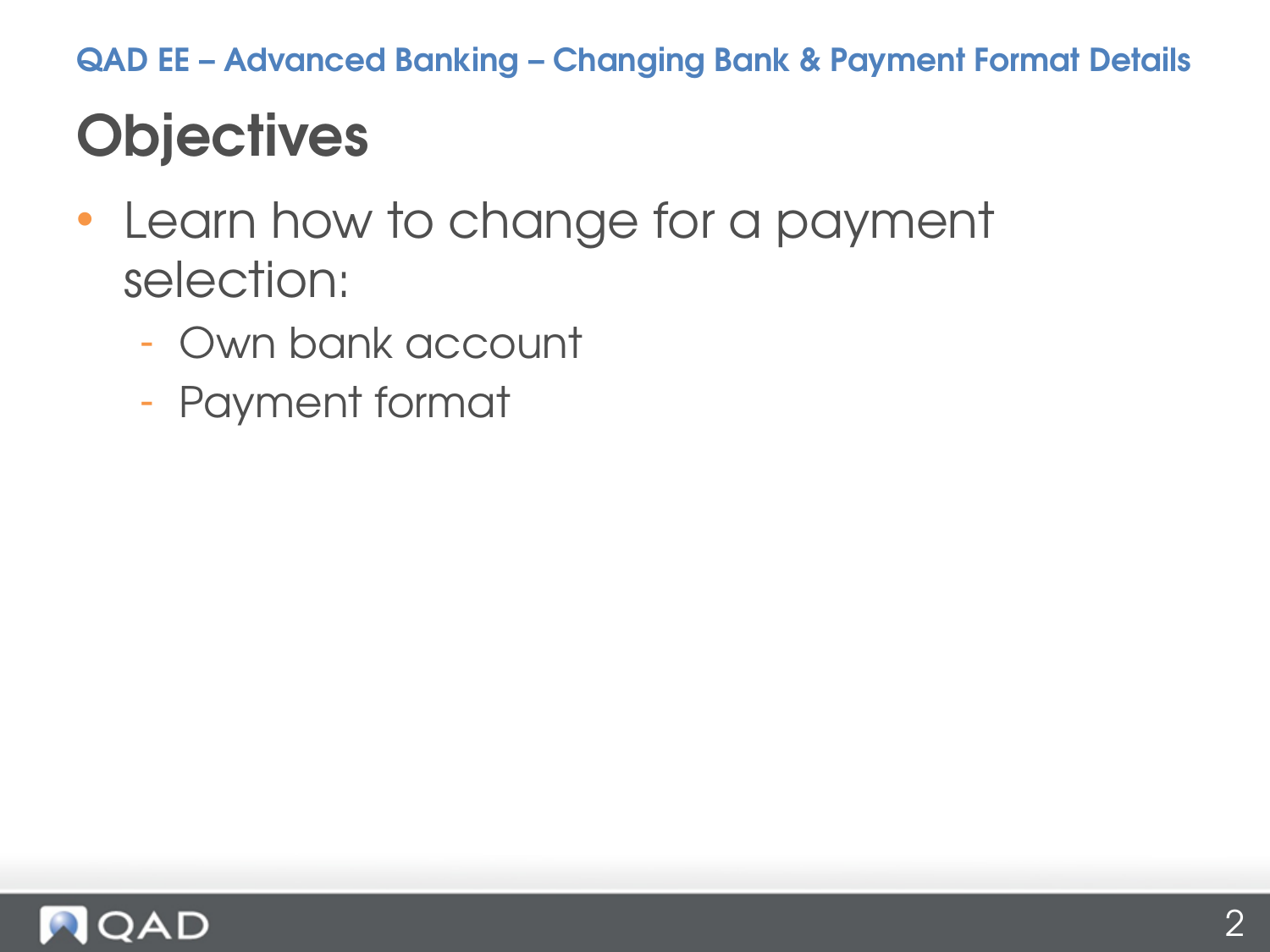

QAD EE – Advanced Banking – Changing Bank & Payment Format Details
# Objectives
Learn how to change for a payment selection:
Own bank account
Payment format
2